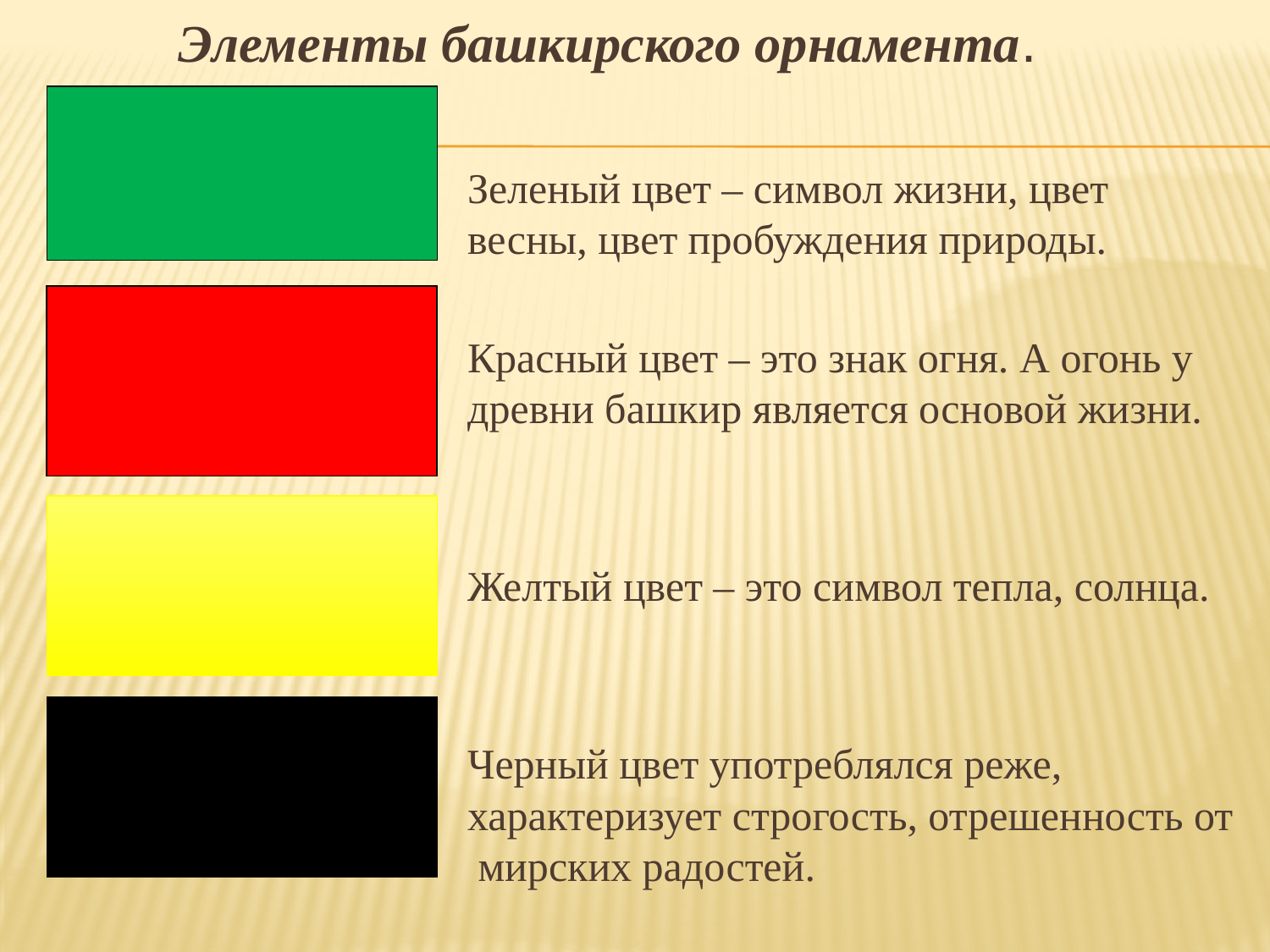

Элементы башкирского орнамента.

Зеленый цвет – символ жизни, цвет весны, цвет пробуждения природы.

Красный цвет – это знак огня. А огонь у древни башкир является основой жизни.

Желтый цвет – это символ тепла, солнца.

Черный цвет употреблялся реже, характеризует строгость, отрешенность от  мирских радостей.